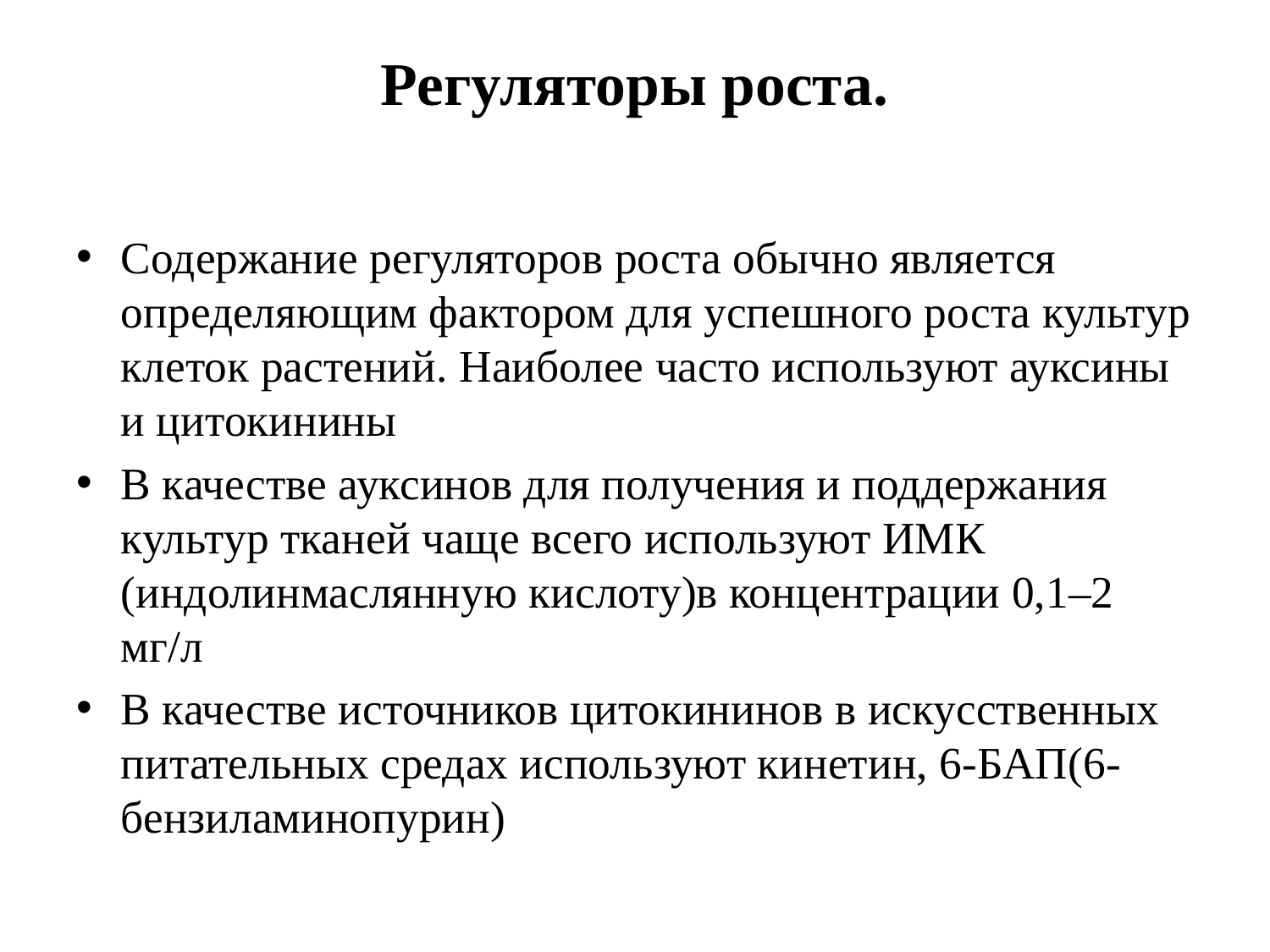

# Регуляторы роста.
Содержание регуляторов роста обычно является определяющим фактором для успешного роста культур клеток растений. Наиболее часто используют ауксины и цитокинины
В качестве ауксинов для получения и поддержания культур тканей чаще всего используют ИМК (индолинмаслянную кислоту)в концентрации 0,1–2 мг/л
В качестве источников цитокининов в искусственных питательных средах используют кинетин, 6-БАП(6- бензиламинопурин)